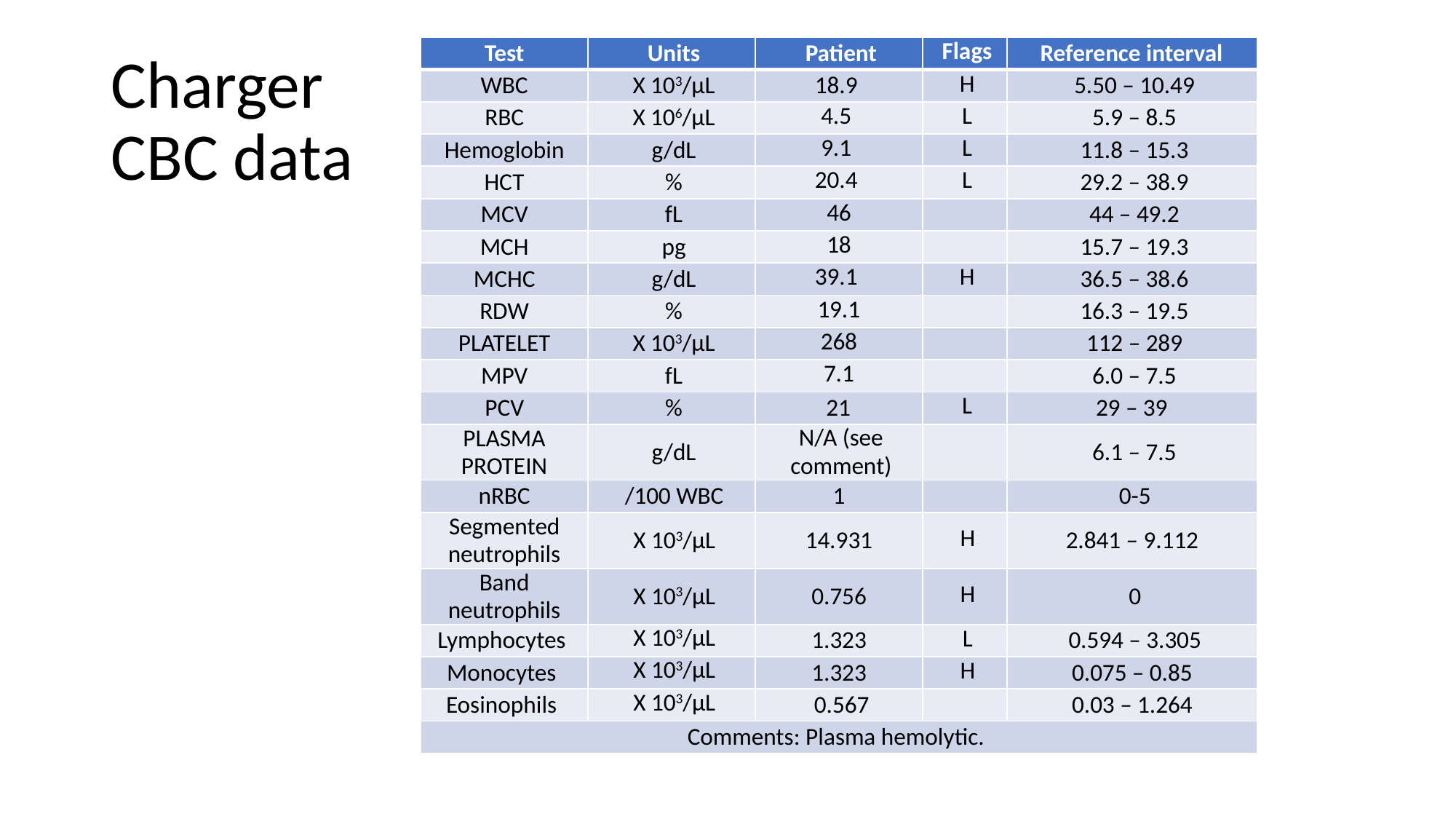

| Test | Units | Patient | Flags | Reference interval |
| --- | --- | --- | --- | --- |
| WBC | X 103/µL | 18.9 | H | 5.50 – 10.49 |
| RBC | X 106/µL | 4.5 | L | 5.9 – 8.5 |
| Hemoglobin | g/dL | 9.1 | L | 11.8 – 15.3 |
| HCT | % | 20.4 | L | 29.2 – 38.9 |
| MCV | fL | 46 |  | 44 – 49.2 |
| MCH | pg | 18 |  | 15.7 – 19.3 |
| MCHC | g/dL | 39.1 | H | 36.5 – 38.6 |
| RDW | % | 19.1 |  | 16.3 – 19.5 |
| PLATELET | X 103/µL | 268 |  | 112 – 289 |
| MPV | fL | 7.1 |  | 6.0 – 7.5 |
| PCV | % | 21 | L | 29 – 39 |
| PLASMA PROTEIN | g/dL | N/A (see comment) |  | 6.1 – 7.5 |
| nRBC | /100 WBC | 1 |  | 0-5 |
| Segmented neutrophils | X 103/µL | 14.931 | H | 2.841 – 9.112 |
| Band neutrophils | X 103/µL | 0.756 | H | 0 |
| Lymphocytes | X 103/µL | 1.323 | L | 0.594 – 3.305 |
| Monocytes | X 103/µL | 1.323 | H | 0.075 – 0.85 |
| Eosinophils | X 103/µL | 0.567 |  | 0.03 – 1.264 |
| Comments: Plasma hemolytic. |  |  |  |  |
# Charger CBC data